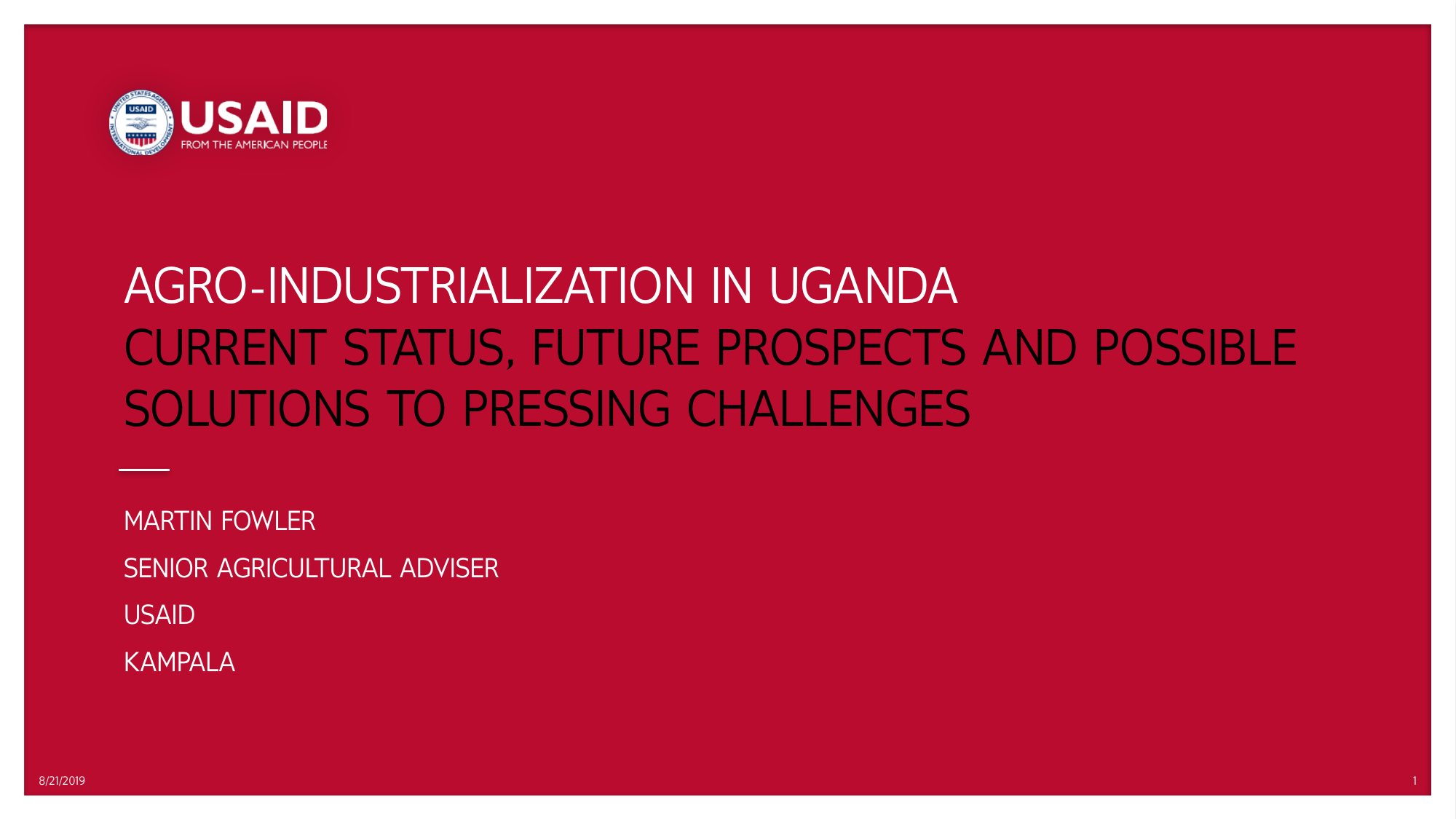

# AGRO-INDUSTRIALIZATION IN UGANDA CURRENT STATUS, FUTURE PROSPECTS AND POSSIBLE SOLUTIONS TO PRESSING CHALLENGES
MARTIN FOWLER
SENIOR AGRICULTURAL ADVISER
USAID
KAMPALA
8/21/2019
1